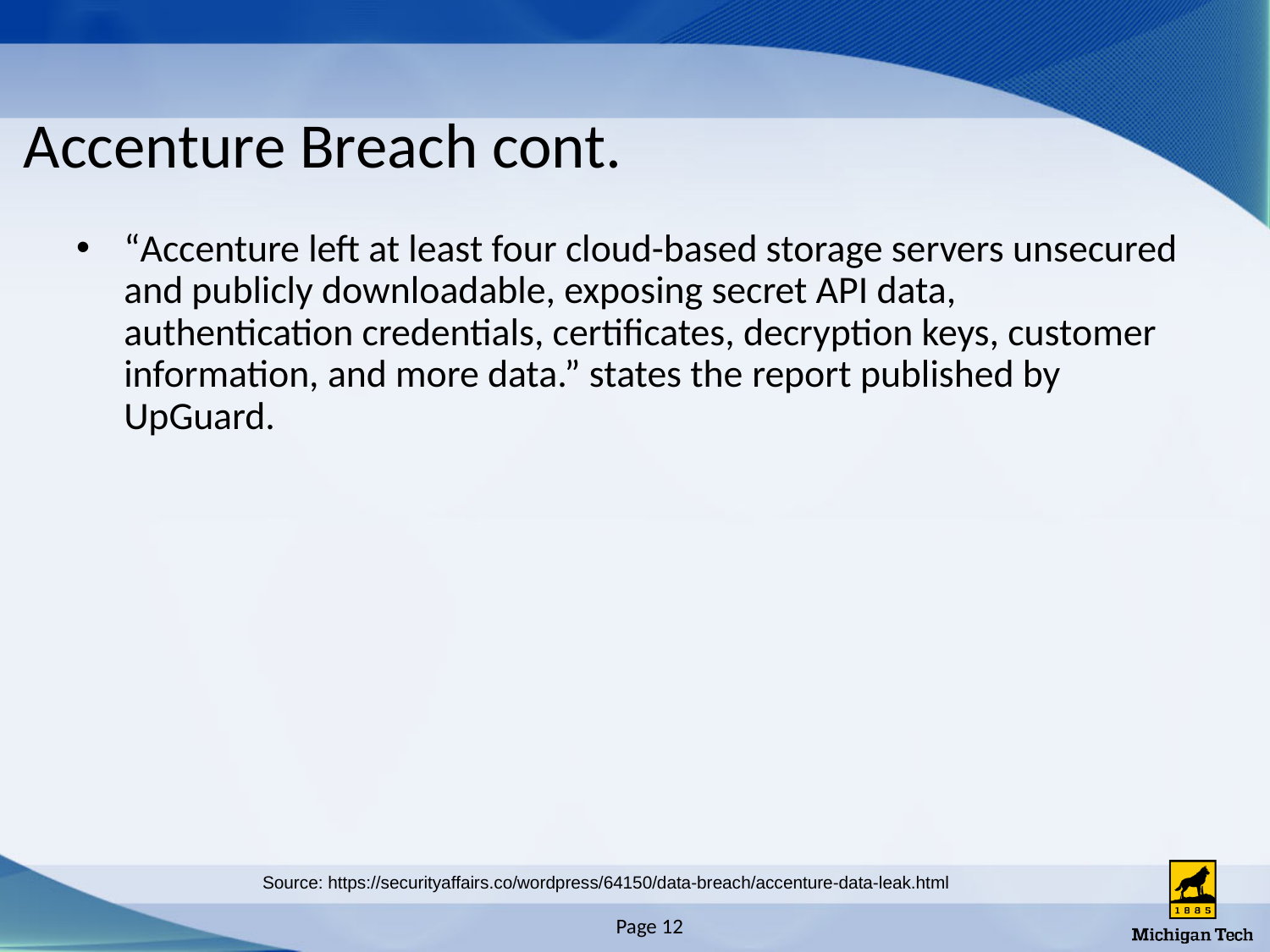

# Accenture Breach cont.
“Accenture left at least four cloud-based storage servers unsecured and publicly downloadable, exposing secret API data, authentication credentials, certificates, decryption keys, customer information, and more data.” states the report published by UpGuard.

Source: https://securityaffairs.co/wordpress/64150/data-breach/accenture-data-leak.html